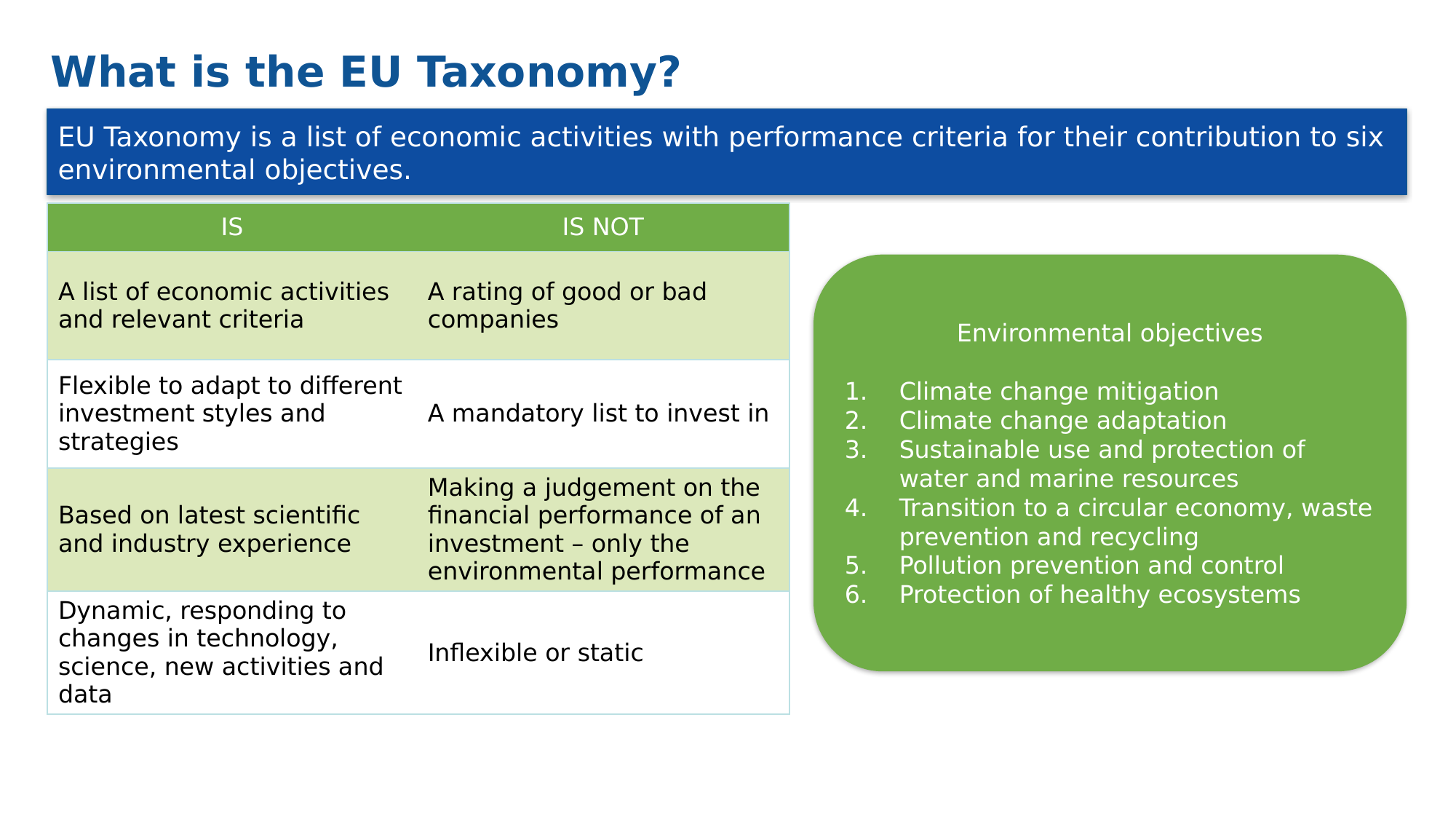

# What is the EU Taxonomy?
EU Taxonomy is a list of economic activities with performance criteria for their contribution to six environmental objectives.
| IS | IS NOT​ |
| --- | --- |
| A list of economic activities and relevant criteria | A rating of good or bad companies |
| Flexible to adapt to different investment styles and strategies | A mandatory list to invest in |
| Based on latest scientific and industry experience | Making a judgement on the financial performance of an investment – only the environmental performance |
| Dynamic, responding to changes in technology, science, new activities and data | Inflexible or static |
Environmental objectives

Climate change mitigation
Climate change adaptation
Sustainable use and protection of water and marine resources
Transition to a circular economy, waste prevention and recycling
Pollution prevention and control
Protection of healthy ecosystems